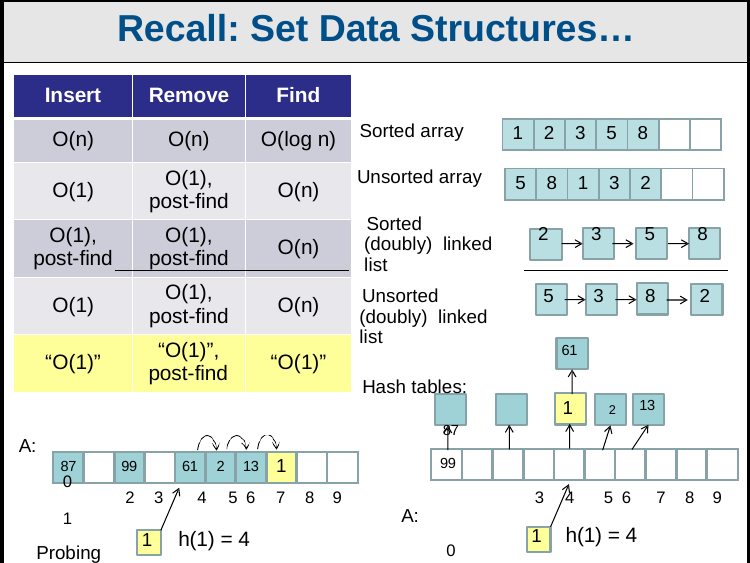

| Recall: Set Data Structures… |  |  |  |  |  |  |  |  |  |  |  |  |  |  |  |  |
| --- | --- | --- | --- | --- | --- | --- | --- | --- | --- | --- | --- | --- | --- | --- | --- | --- |
| A: 0 1 Probing |  |  |  |  |  |  |  | Sorted array Unsorted array Sorted (doubly) linked list Unsorted (doubly) linked list Hash tables: 87 99 A: 0 1 2 Chaining | 2 | 3 | 5 |  |  | 8 |  |  |
|  |  |  |  |  |  |  |  |  | 5 | 3 | 8 |  |  | 2 |  |  |
|  |  |  |  |  |  |  |  |  |  | 61 |  |  |  |  |  |  |
|  |  |  |  |  |  |  |  |  |  | 1 2 | 13 |  |  |  |  |  |
|  | 2 |  | 3 | 4 5 6 | 7 | 8 | 9 |  | 3 | 4 5 6 |  | 7 | 8 |  | 9 |  |
|  |  | 1 |  | h(1) = 4 |  |  |  |  | 1 | h(1) = 4 |  |  |  |  |  |  |
| Insert | Remove | Find |
| --- | --- | --- |
| O(n) | O(n) | O(log n) |
| O(1) | O(1), post-find | O(n) |
| O(1), post-find | O(1), post-find | O(n) |
| O(1) | O(1), post-find | O(n) |
| “O(1)” | “O(1)”, post-find | “O(1)” |
| 1 | 2 | 3 | 5 | 8 |  |  |
| --- | --- | --- | --- | --- | --- | --- |
| 5 | 8 | 1 | 3 | 2 |  |  |
| --- | --- | --- | --- | --- | --- | --- |

|  |  |  |  |  |  |  |  |  |  |
| --- | --- | --- | --- | --- | --- | --- | --- | --- | --- |
| 87 |  | 99 |  | 61 | 2 | 13 | 1 |  |  |
| --- | --- | --- | --- | --- | --- | --- | --- | --- | --- |